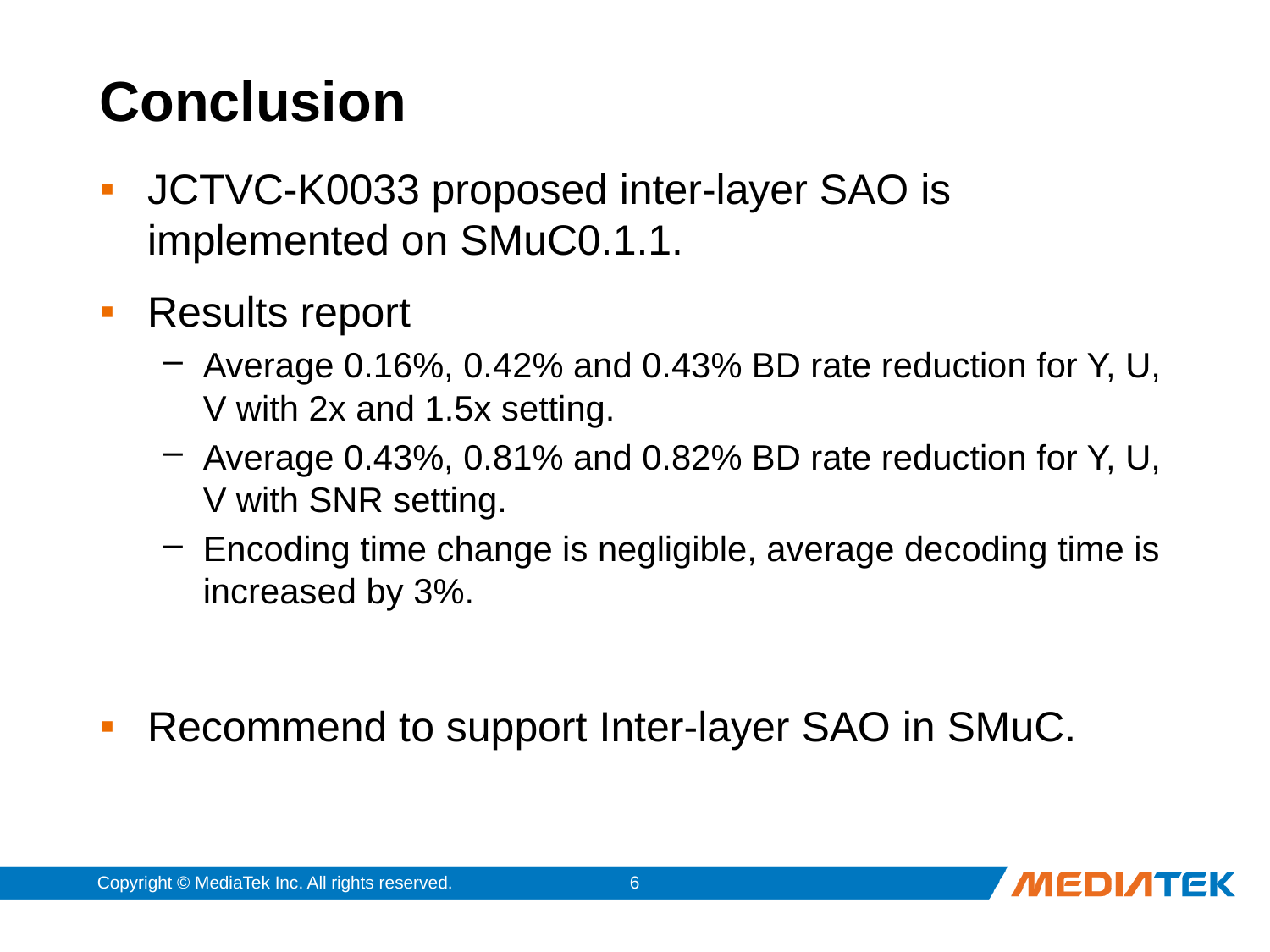

# Conclusion
JCTVC-K0033 proposed inter-layer SAO is implemented on SMuC0.1.1.
Results report
Average 0.16%, 0.42% and 0.43% BD rate reduction for Y, U, V with 2x and 1.5x setting.
Average 0.43%, 0.81% and 0.82% BD rate reduction for Y, U, V with SNR setting.
Encoding time change is negligible, average decoding time is increased by 3%.

Recommend to support Inter-layer SAO in SMuC.
Copyright © MediaTek Inc. All rights reserved.
6